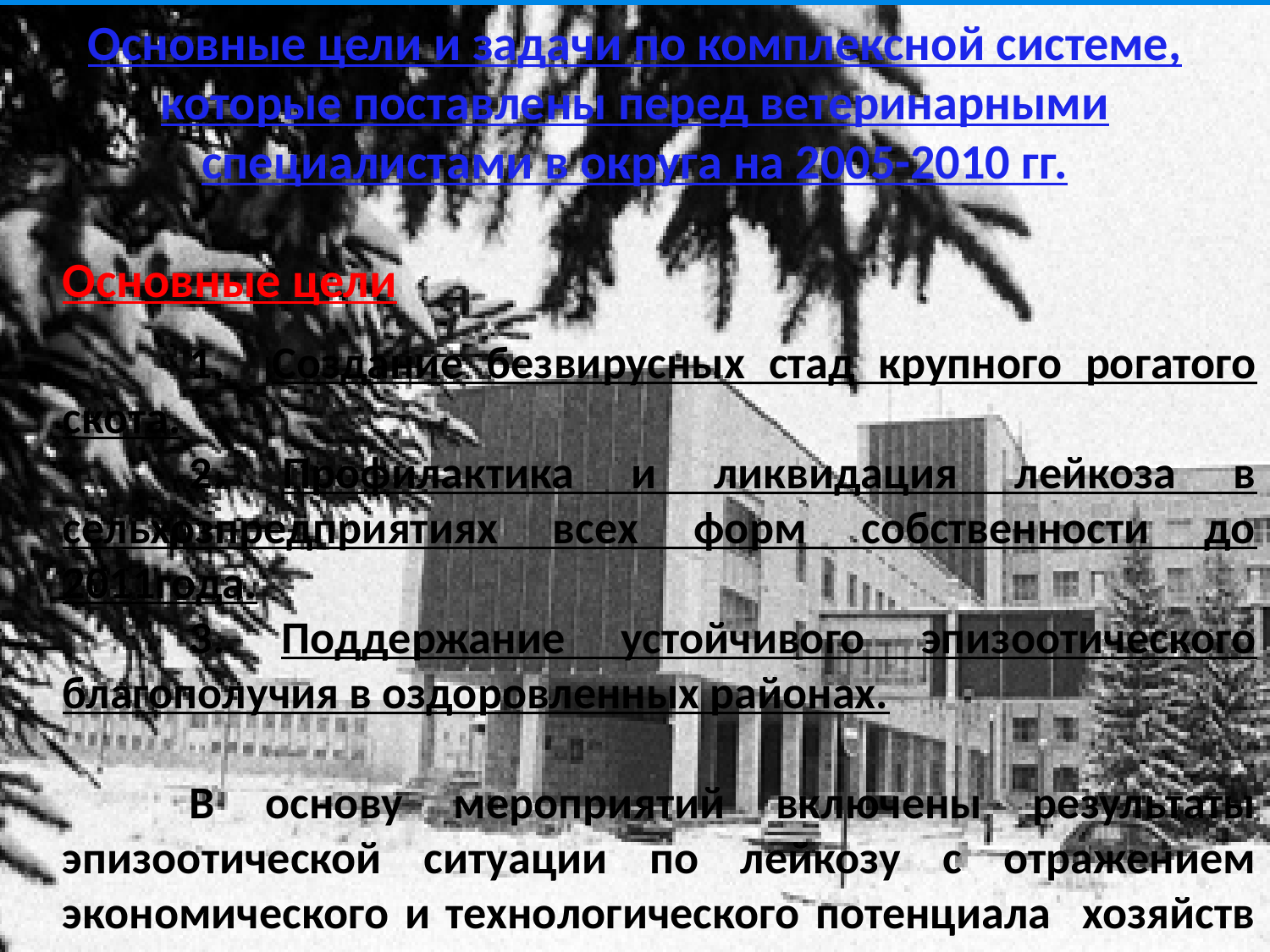

Основные цели и задачи по комплексной системе,
которые поставлены перед ветеринарными специалистами в округа на 2005-2010 гг.

Основные цели

	1.  Создание безвирусных стад крупного рогатого скота.
	2. Профилактика и ликвидация лейкоза в сельхозпредприятиях всех форм собственности до 2011года.
	3. Поддержание устойчивого эпизоотического благополучия в оздоровленных районах.

	В основу мероприятий включены результаты эпизоотической ситуации по лейкозу с отражением экономического и технологического потенциала  хозяйств округа.